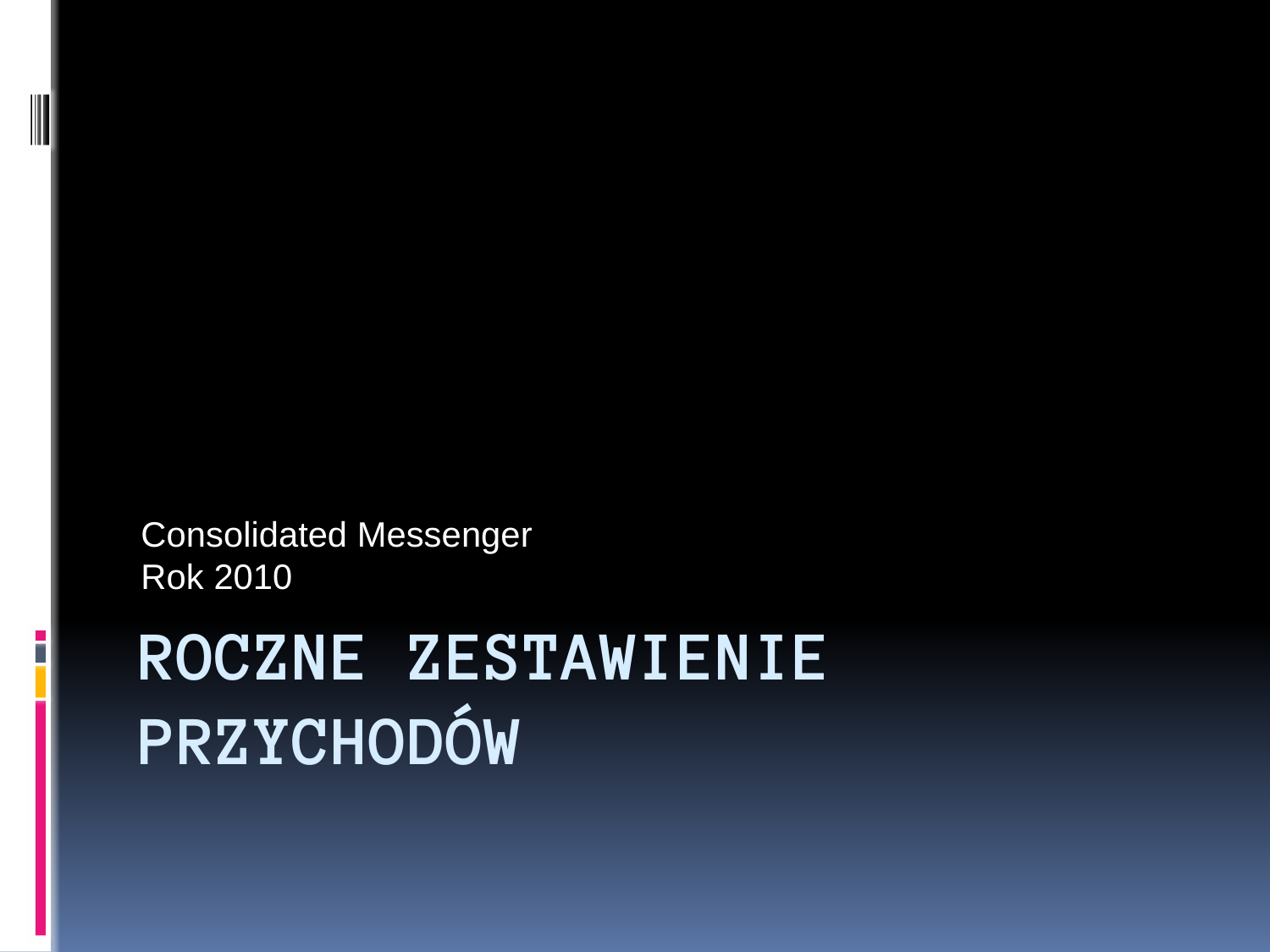

Consolidated Messenger
Rok 2010
# Roczne zestawienie przychodów